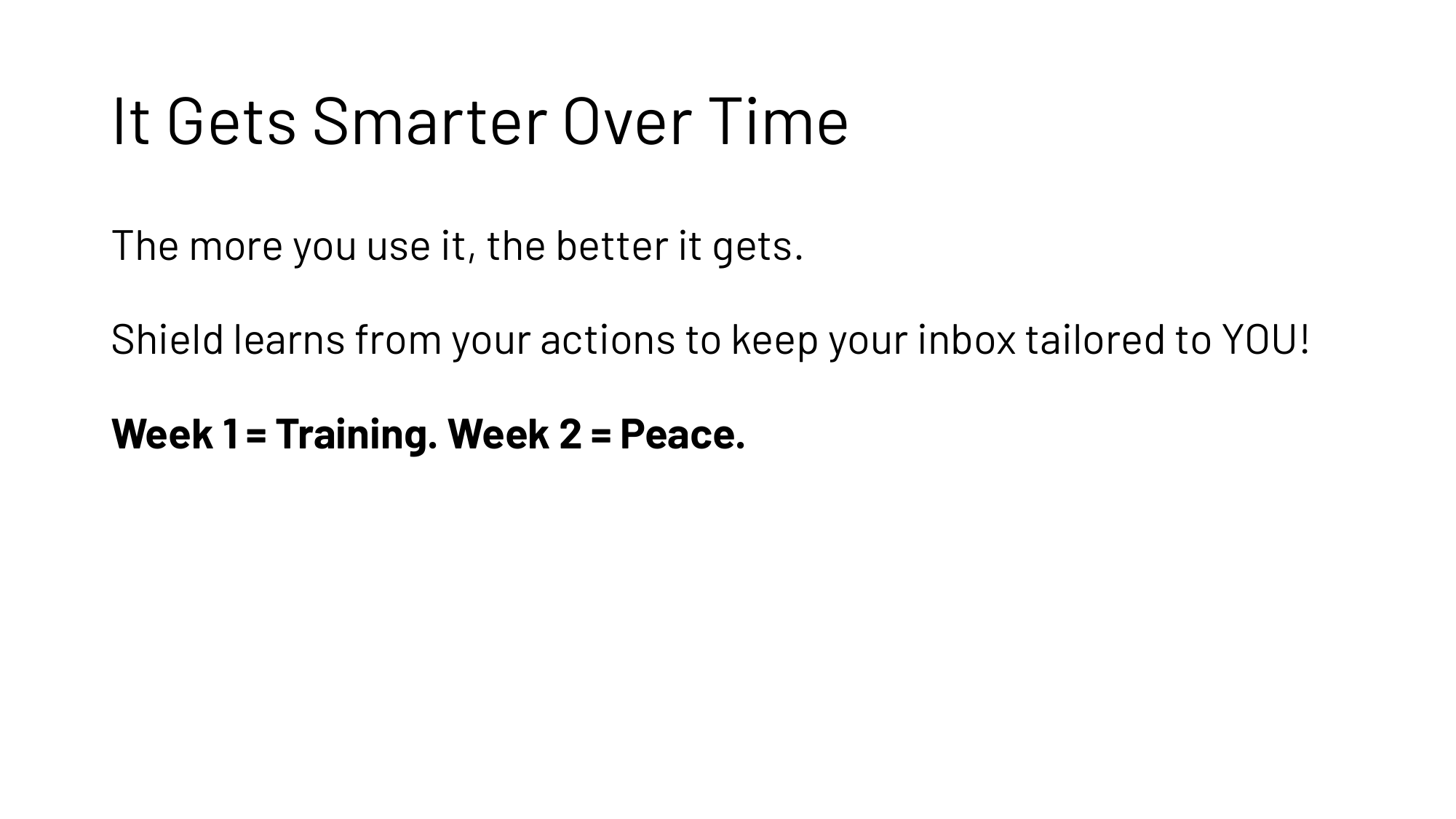

# It Gets Smarter Over Time
The more you use it, the better it gets.

Shield learns from your actions to keep your inbox tailored to YOU!

Week 1 = Training. Week 2 = Peace.